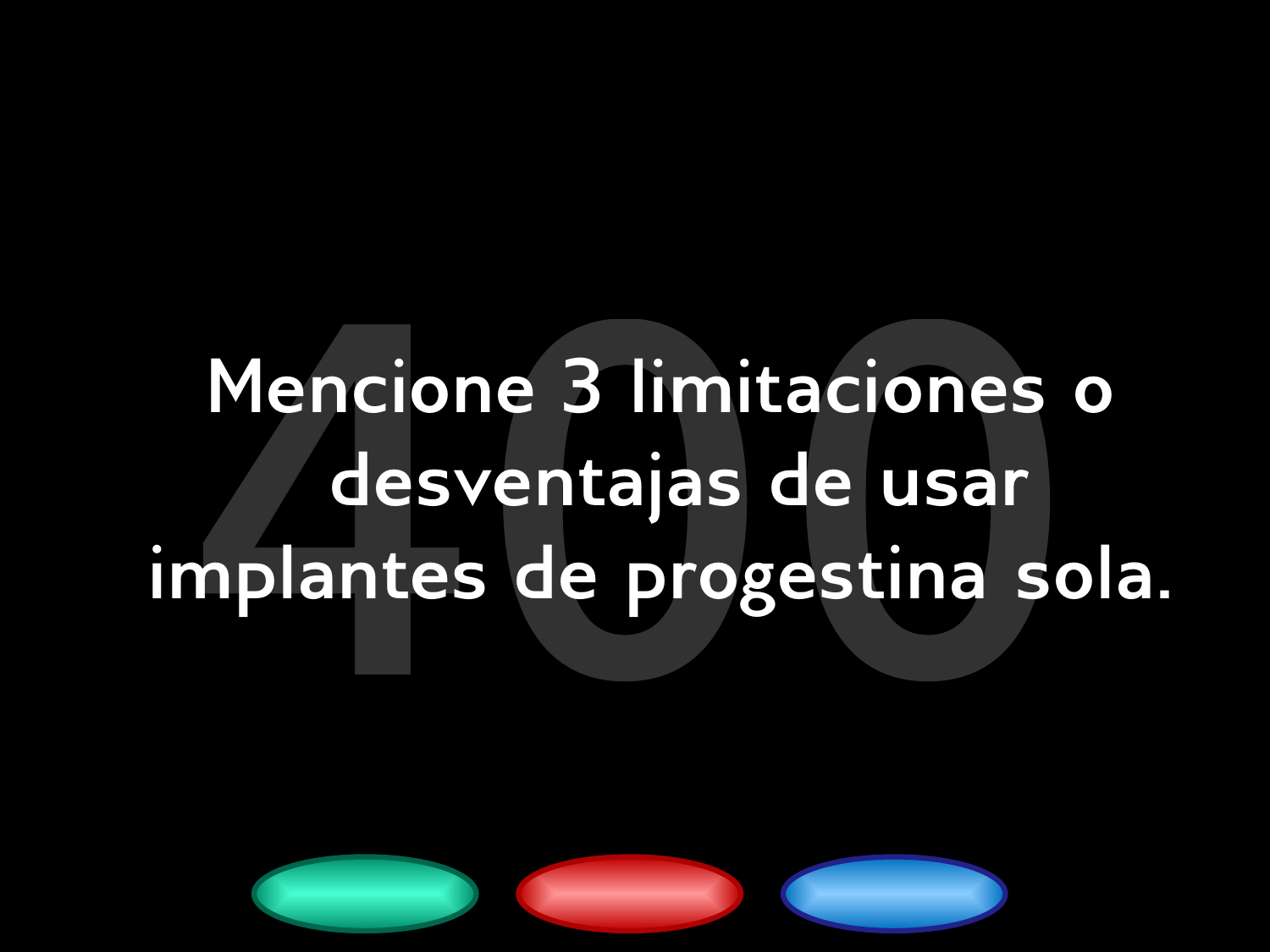

400
Mencione 3 limitaciones o desventajas de usar
implantes de progestina sola.

6